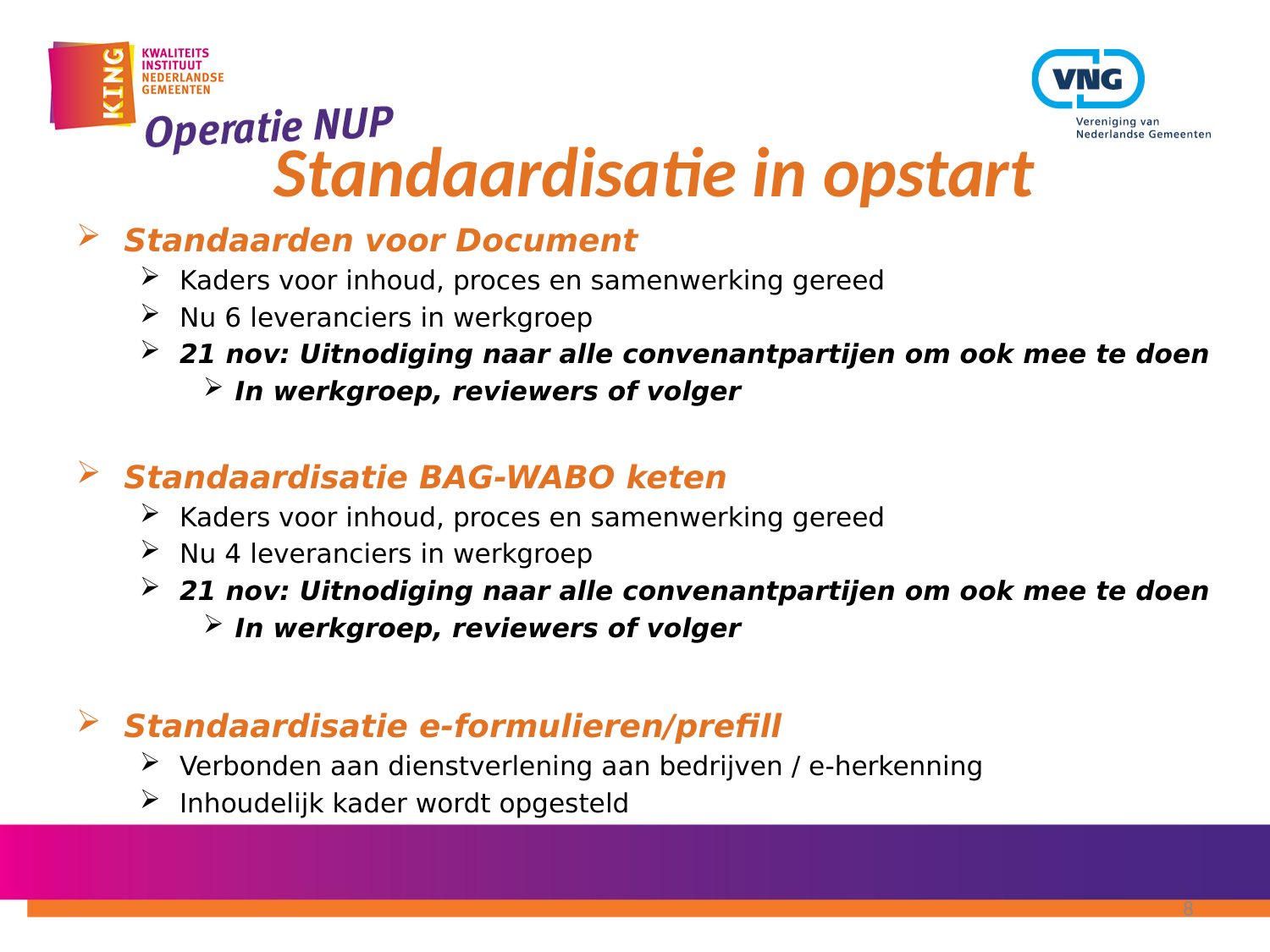

Standaardisatie in opstart
Standaarden voor Document
Kaders voor inhoud, proces en samenwerking gereed
Nu 6 leveranciers in werkgroep
21 nov: Uitnodiging naar alle convenantpartijen om ook mee te doen
In werkgroep, reviewers of volger

Standaardisatie BAG-WABO keten
Kaders voor inhoud, proces en samenwerking gereed
Nu 4 leveranciers in werkgroep
21 nov: Uitnodiging naar alle convenantpartijen om ook mee te doen
In werkgroep, reviewers of volger

Standaardisatie e-formulieren/prefill
Verbonden aan dienstverlening aan bedrijven / e-herkenning
Inhoudelijk kader wordt opgesteld

8